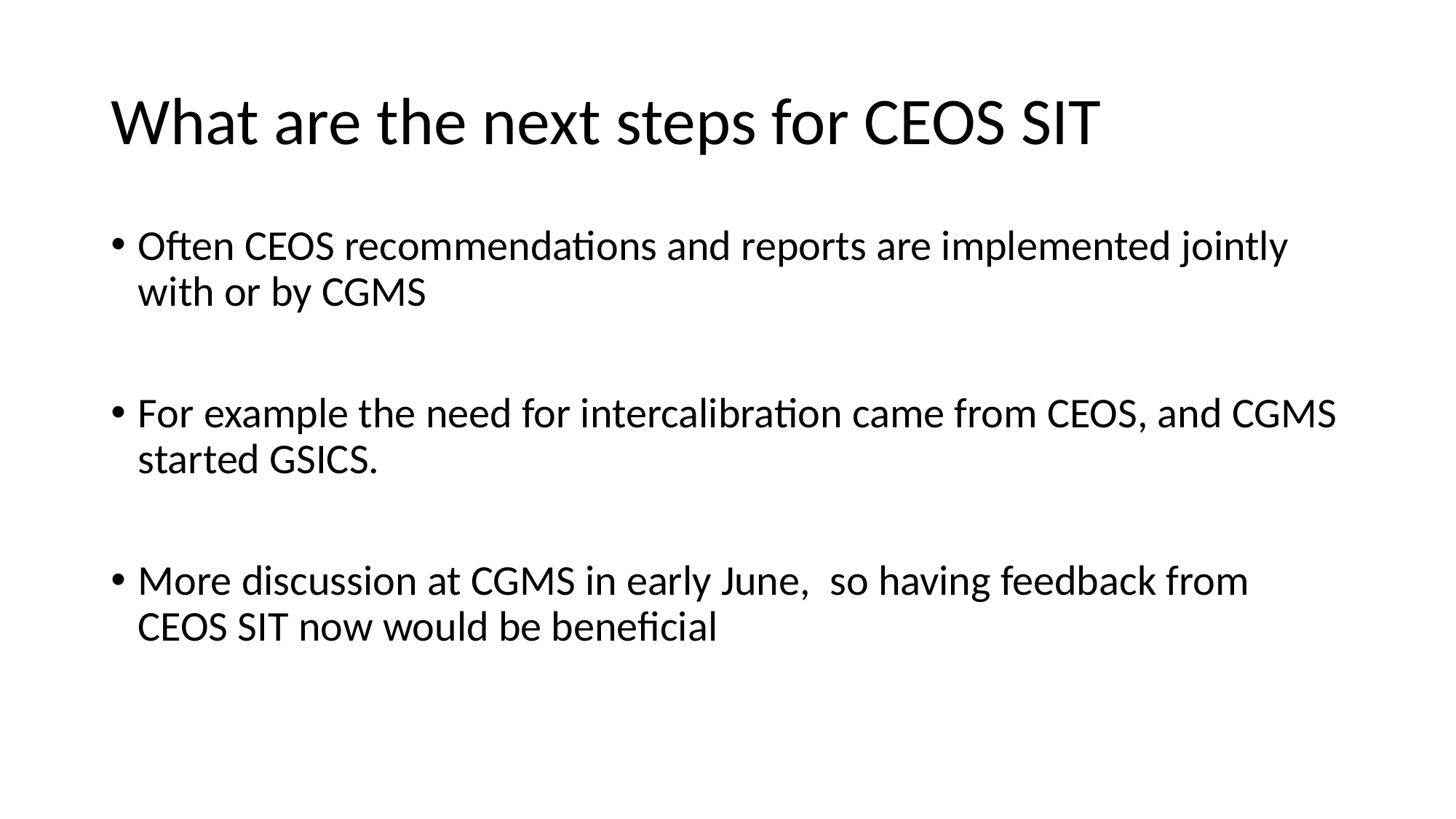

# What are the next steps for CEOS SIT
Often CEOS recommendations and reports are implemented jointly with or by CGMS

For example the need for intercalibration came from CEOS, and CGMS started GSICS.

More discussion at CGMS in early June,  so having feedback from CEOS SIT now would be beneficial